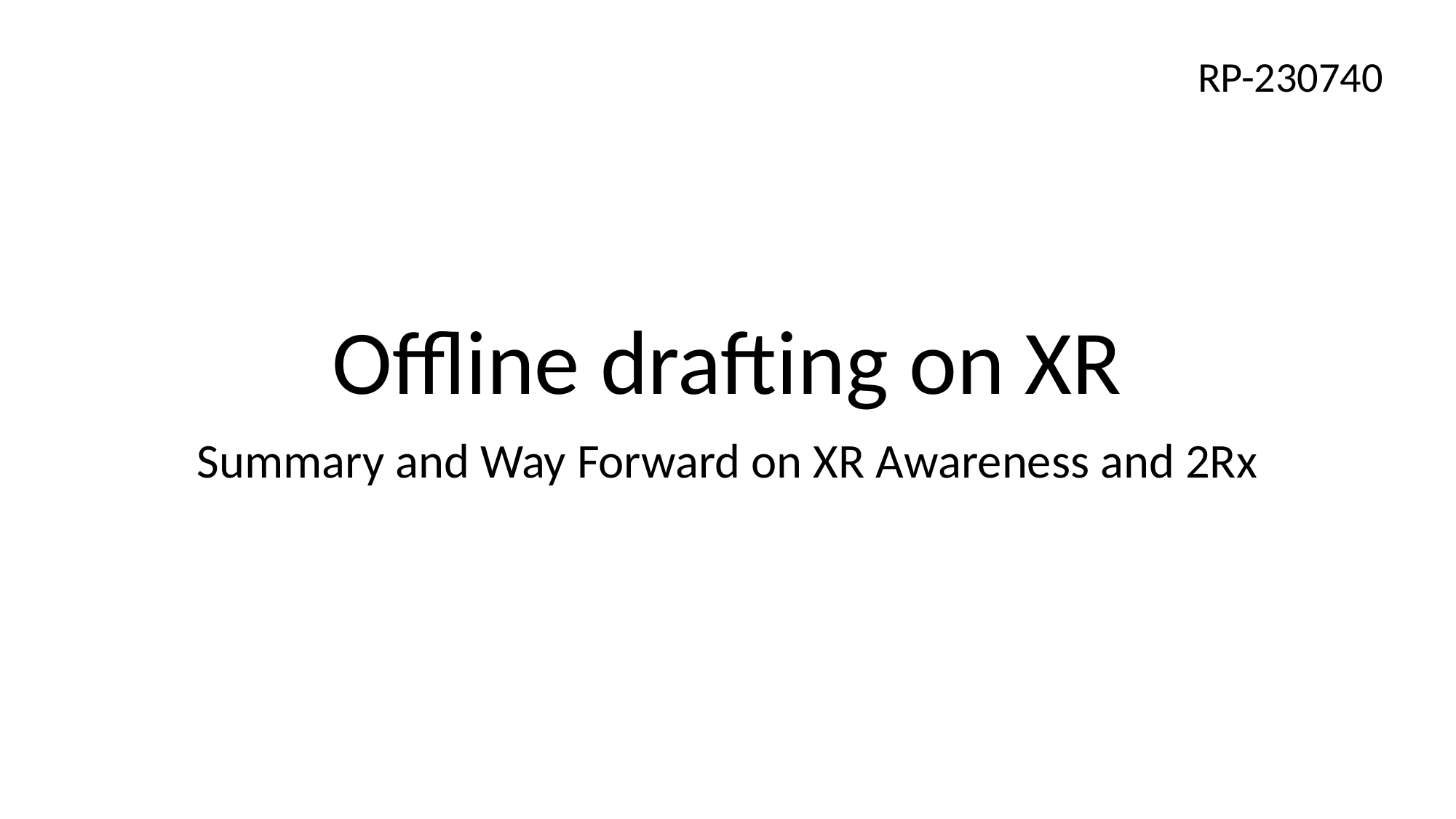

RP-230740
# Offline drafting on XR
Summary and Way Forward on XR Awareness and 2Rx